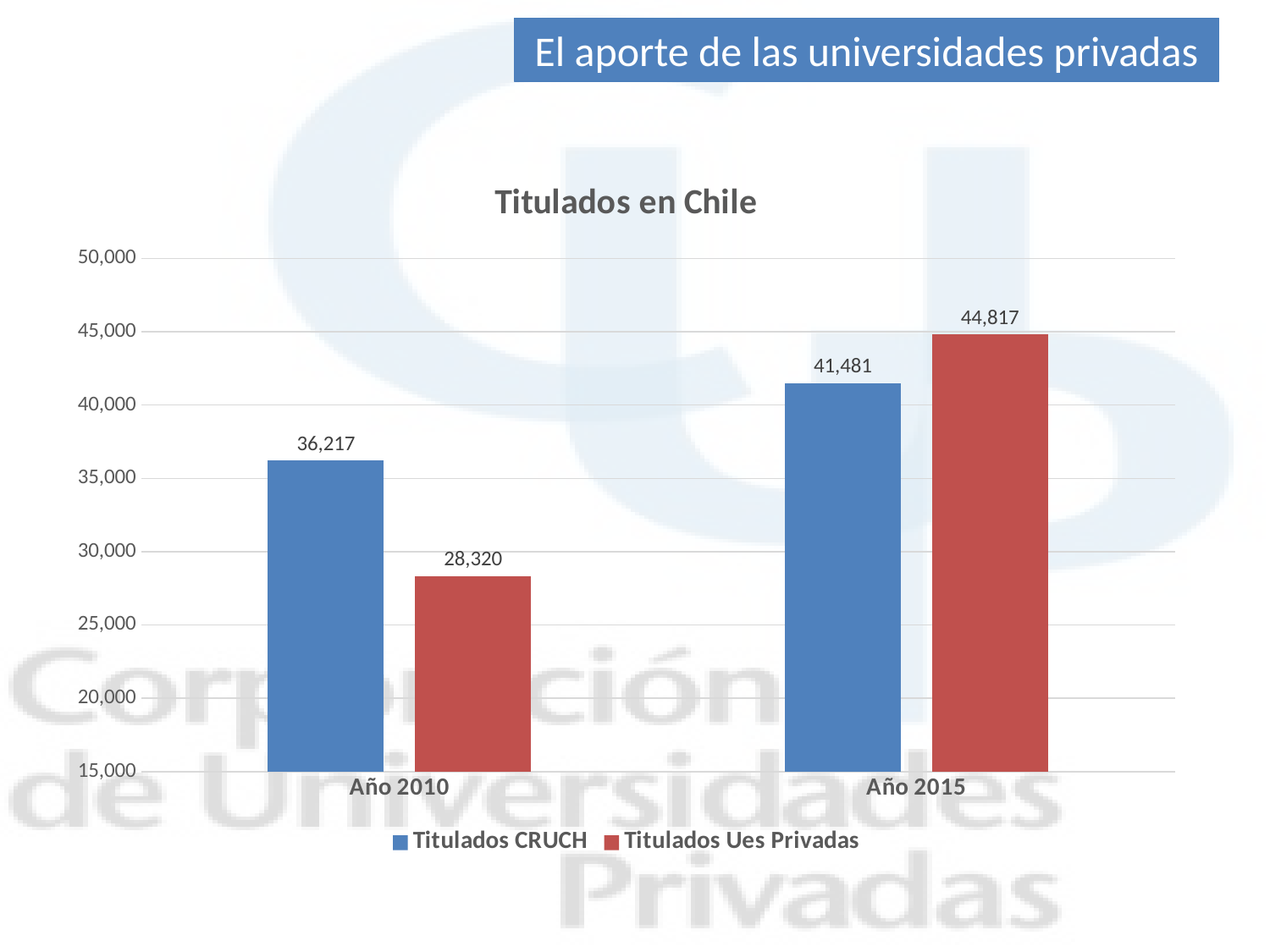

El aporte de las universidades privadas

### Chart: Titulados en Chile

| Category | Titulados CRUCH | Titulados Ues Privadas |
|---|---|---|
| Año 2010 | 36217.0 | 28320.0 |
| Año 2015 | 41481.0 | 44817.0 |